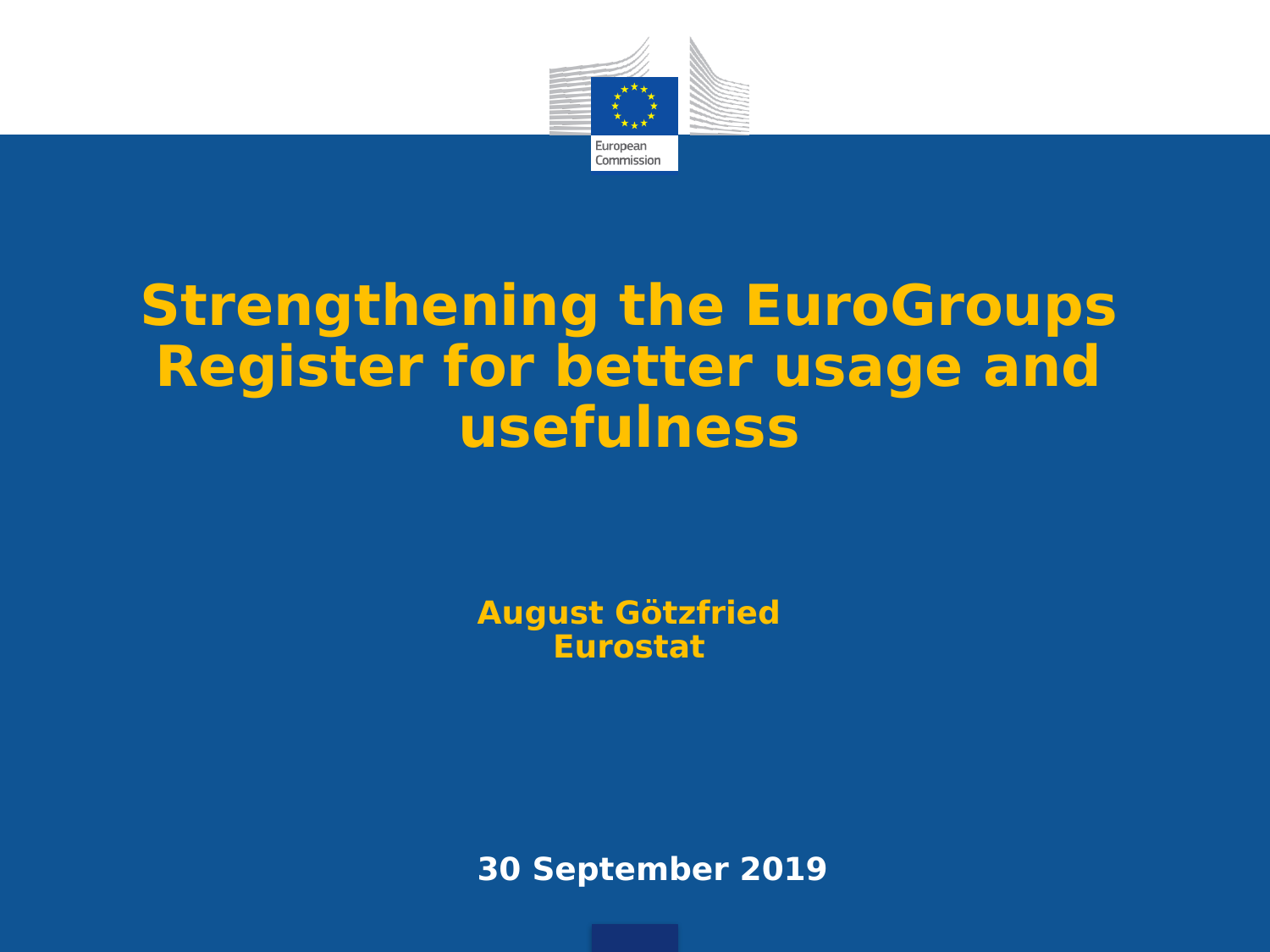

Strengthening the EuroGroups Register for better usage and usefulness

August Götzfried
Eurostat

30 September 2019